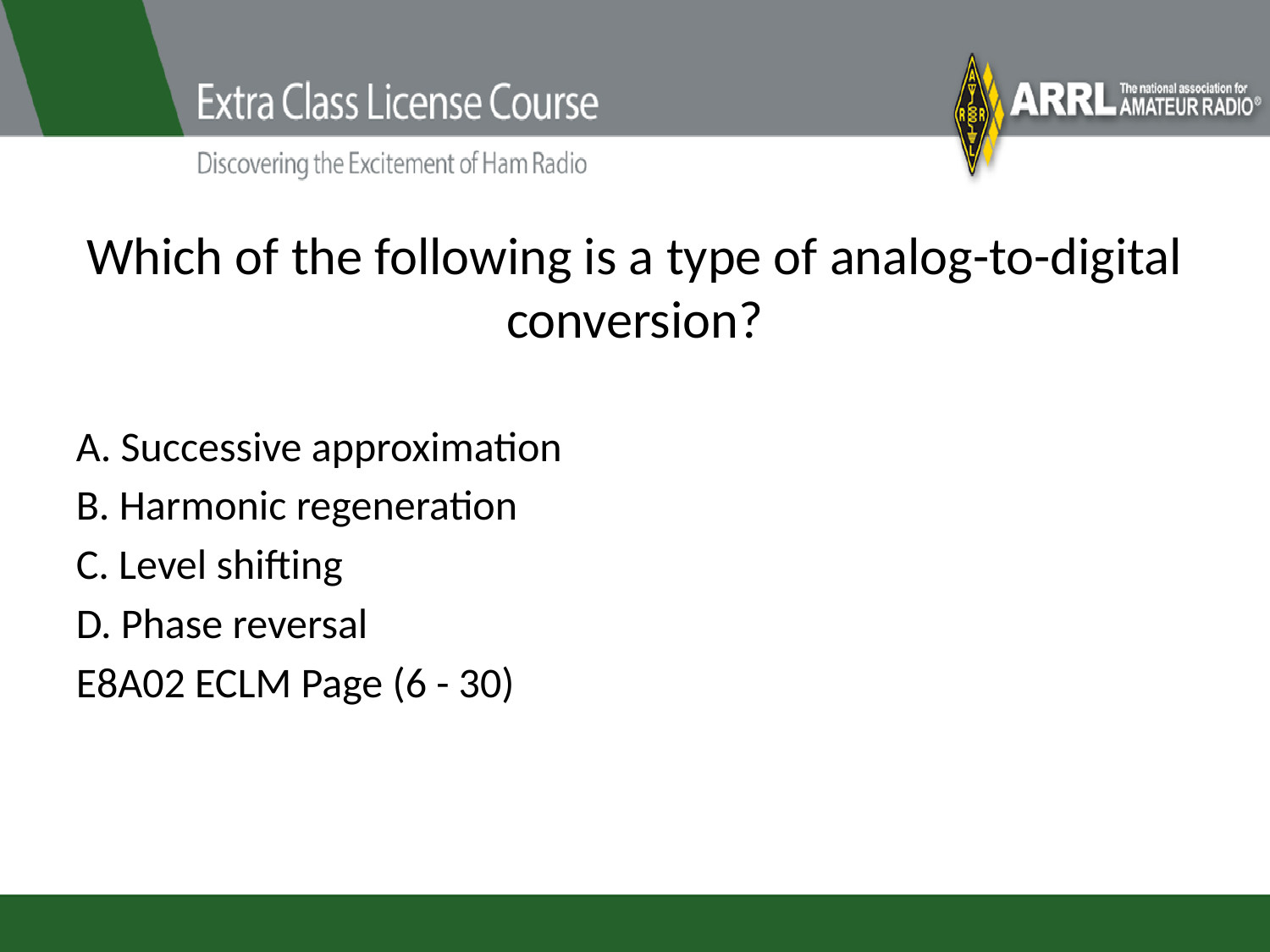

# Which of the following is a type of analog-to-digital conversion?
A. Successive approximation
B. Harmonic regeneration
C. Level shifting
D. Phase reversal
E8A02 ECLM Page (6 - 30)